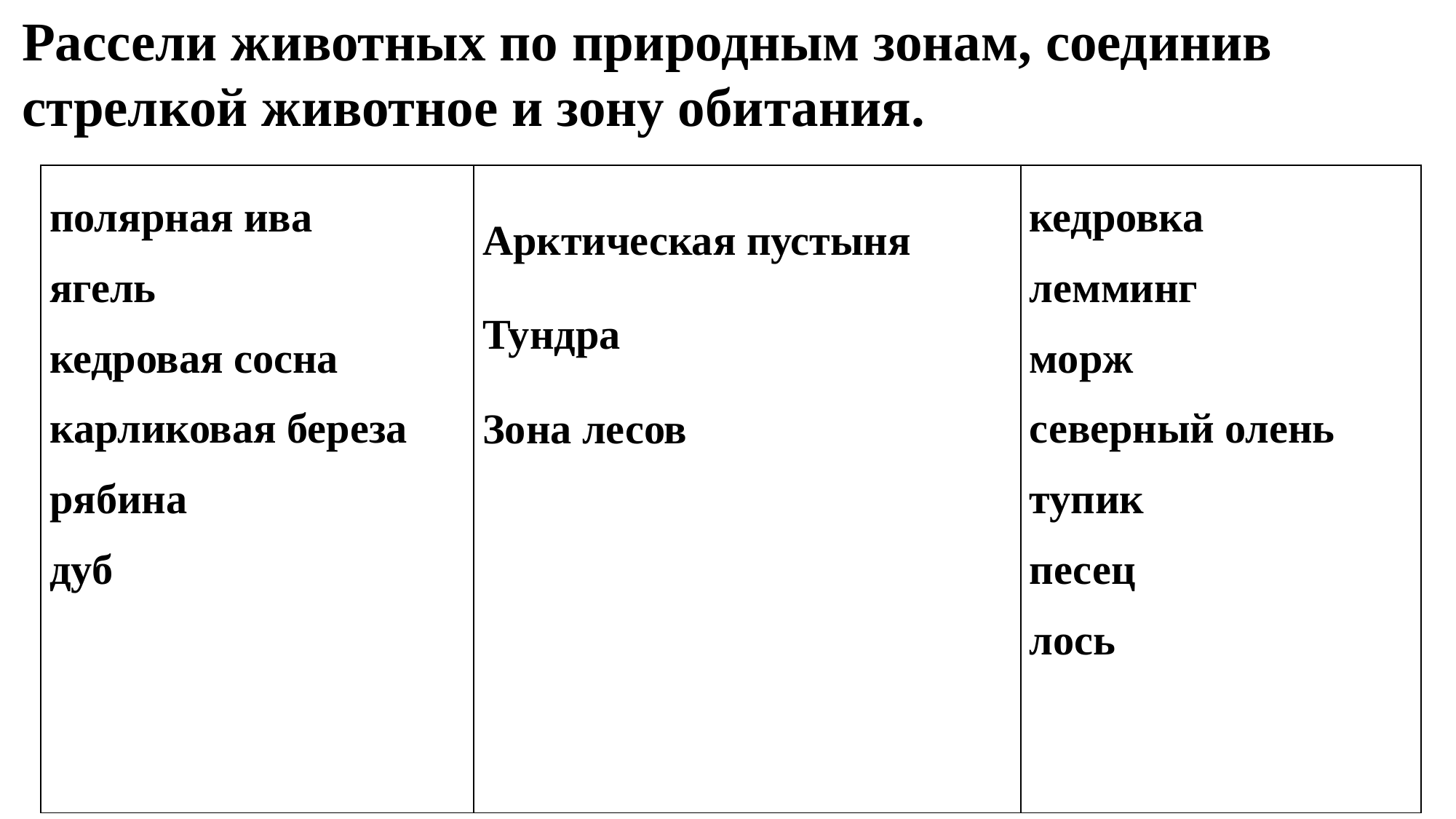

Рассели животных по природным зонам, соединив стрелкой животное и зону обитания.
| полярная ива ягель кедровая сосна карликовая береза рябина дуб | Арктическая пустыня Тундра Зона лесов | кедровка лемминг морж северный олень тупик песец лось |
| --- | --- | --- |